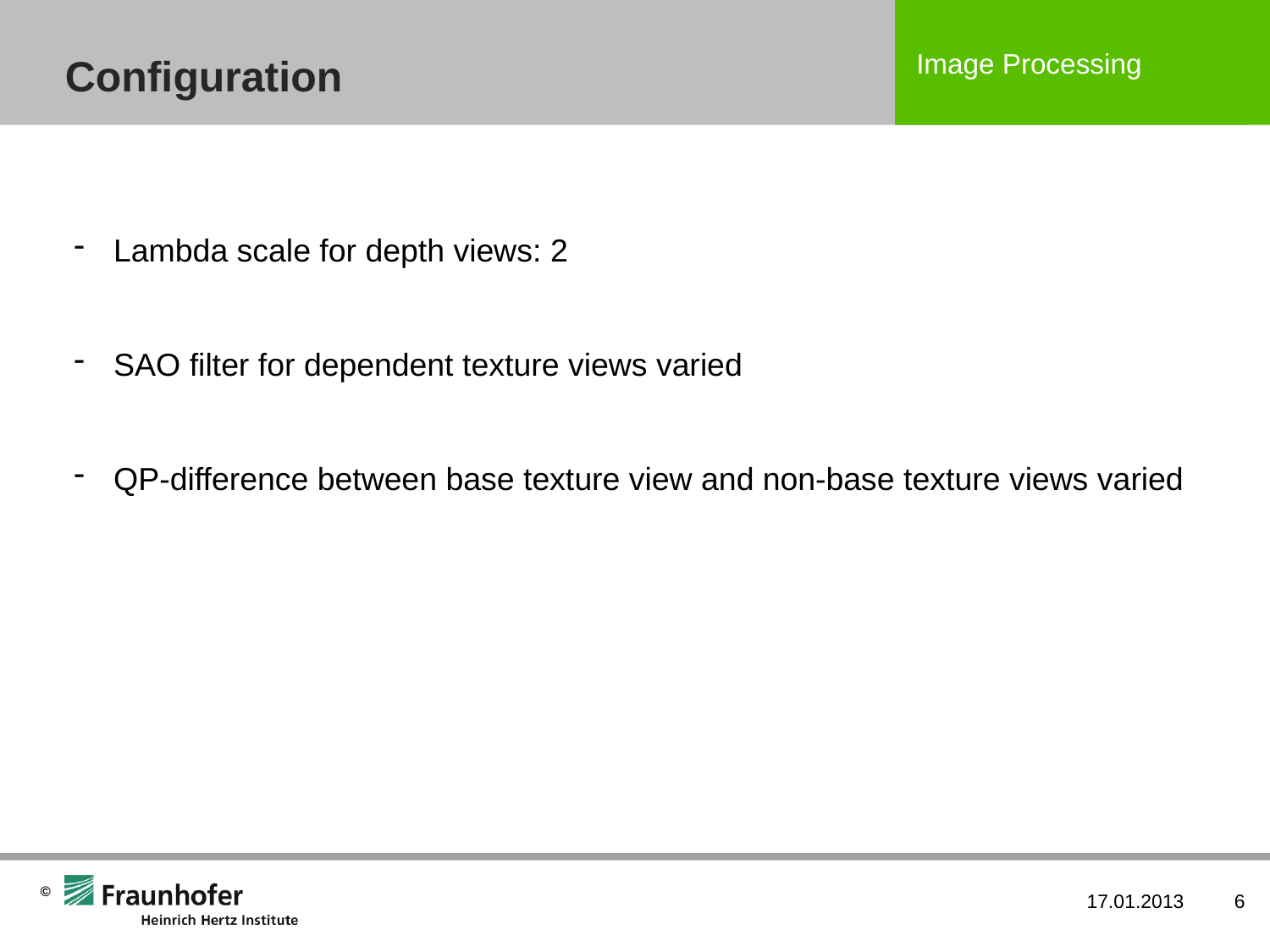

# Configuration
Lambda scale for depth views: 2

SAO filter for dependent texture views varied

QP-difference between base texture view and non-base texture views varied
17.01.2013
6